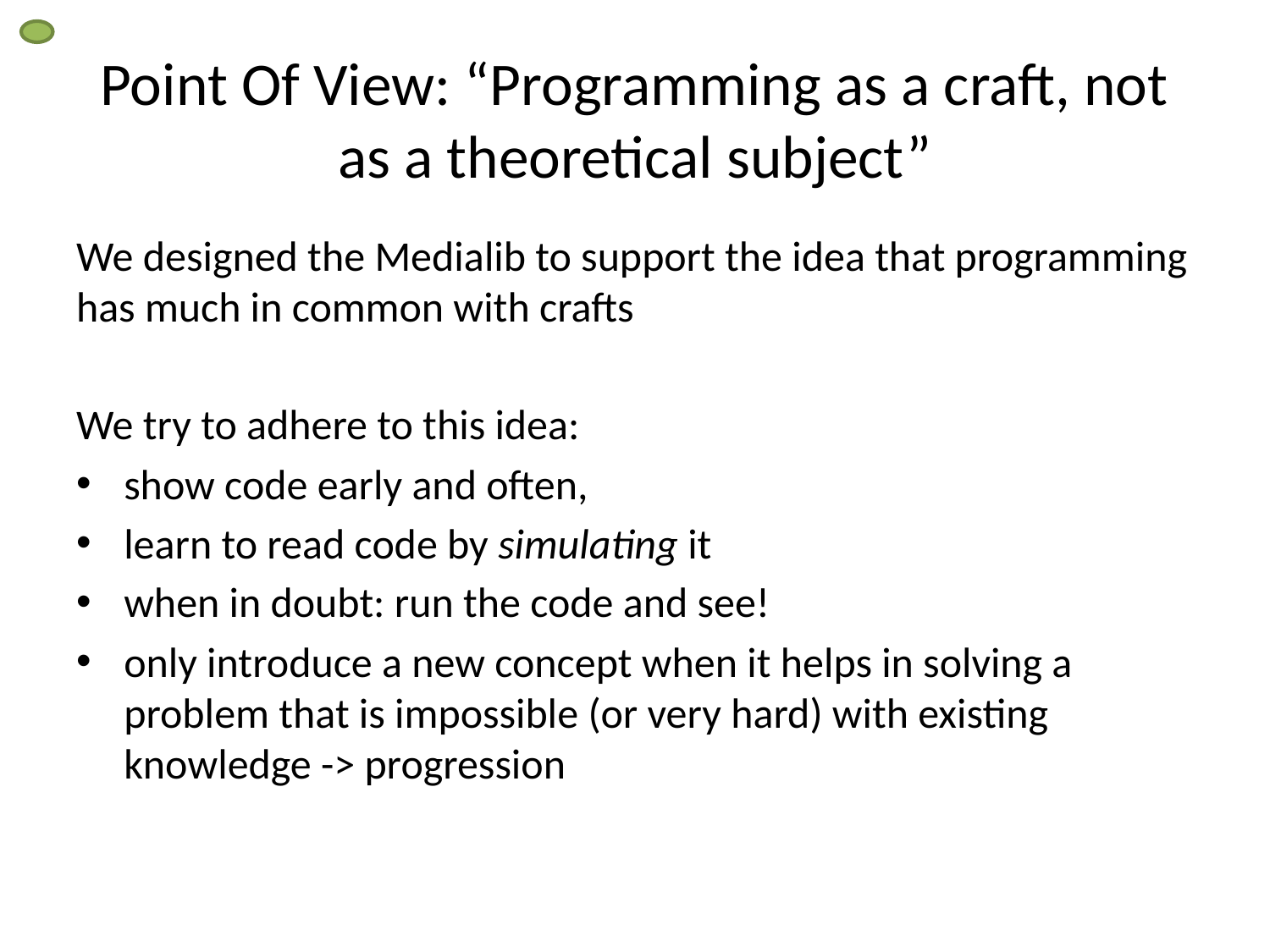

# Point Of View: “Programming as a craft, not as a theoretical subject”
We designed the Medialib to support the idea that programming has much in common with crafts

We try to adhere to this idea:
show code early and often,
learn to read code by simulating it
when in doubt: run the code and see!
only introduce a new concept when it helps in solving a problem that is impossible (or very hard) with existing knowledge -> progression